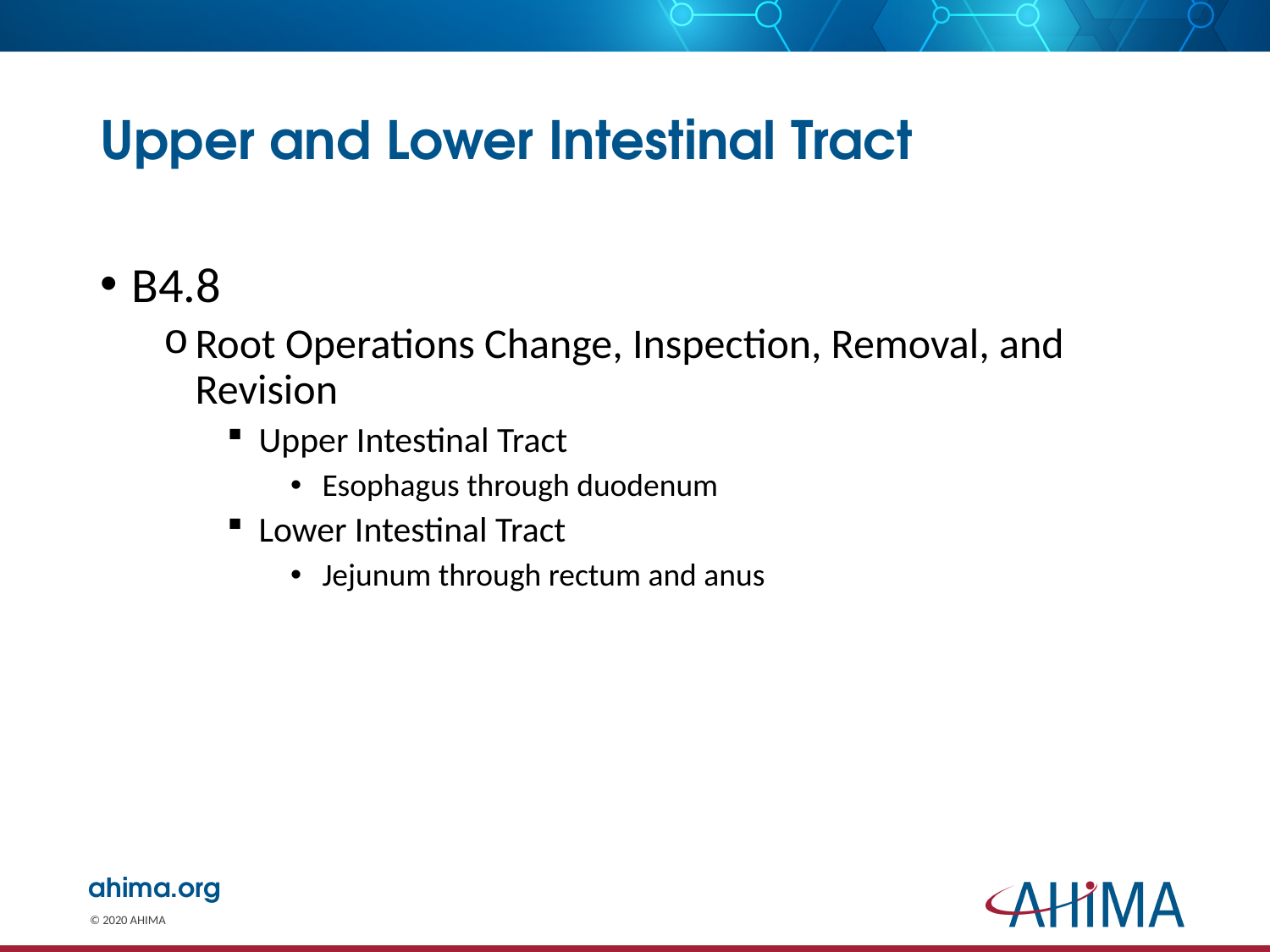

# Upper and Lower Intestinal Tract
B4.8
Root Operations Change, Inspection, Removal, and Revision
Upper Intestinal Tract
Esophagus through duodenum
Lower Intestinal Tract
Jejunum through rectum and anus